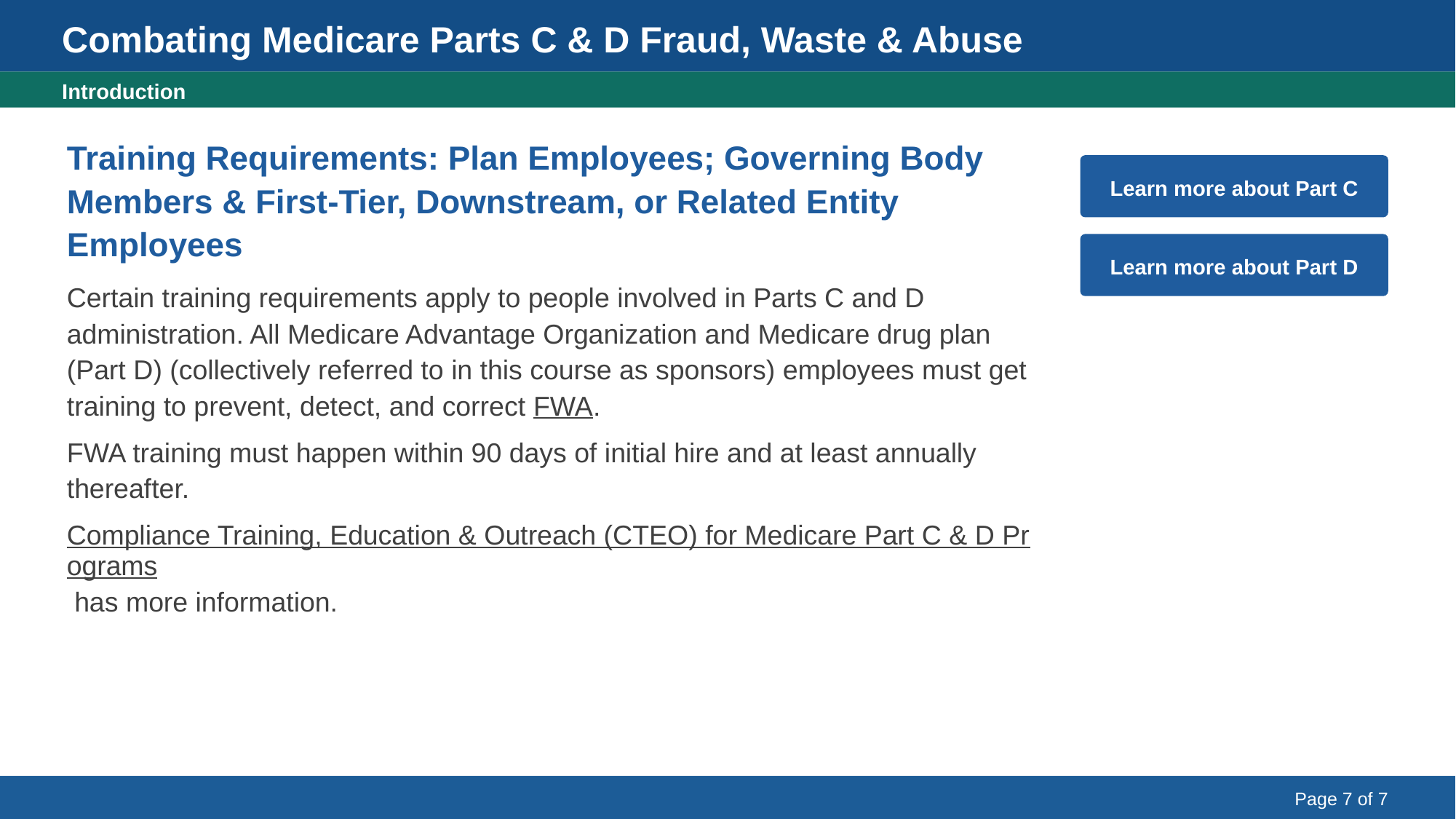

Combating Medicare Parts C & D Fraud, Waste & Abuse
Introduction: Training Requirements

Introduction
Training Requirements: Plan Employees; Governing Body Members & First-Tier, Downstream, or Related Entity Employees
Certain training requirements apply to people involved in Parts C and D administration. All Medicare Advantage Organization and Medicare drug plan (Part D) (collectively referred to in this course as sponsors) employees must get training to prevent, detect, and correct FWA.
FWA training must happen within 90 days of initial hire and at least annually thereafter.
Compliance Training, Education & Outreach (CTEO) for Medicare Part C & D Programs has more information.
Learn more about Part C
Learn more about Part D

Page 7 of 7